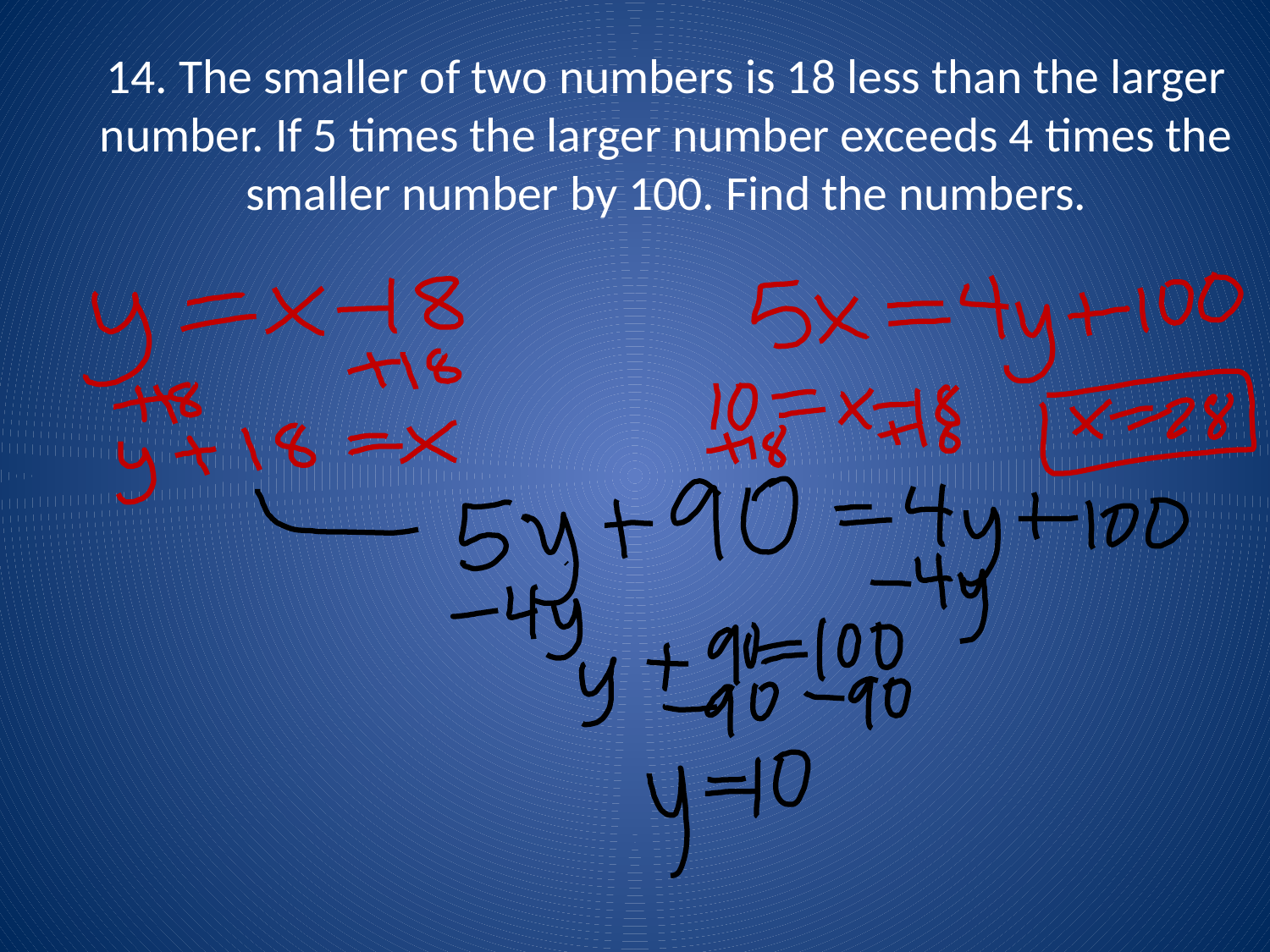

# 14. The smaller of two numbers is 18 less than the larger number. If 5 times the larger number exceeds 4 times the smaller number by 100. Find the numbers.